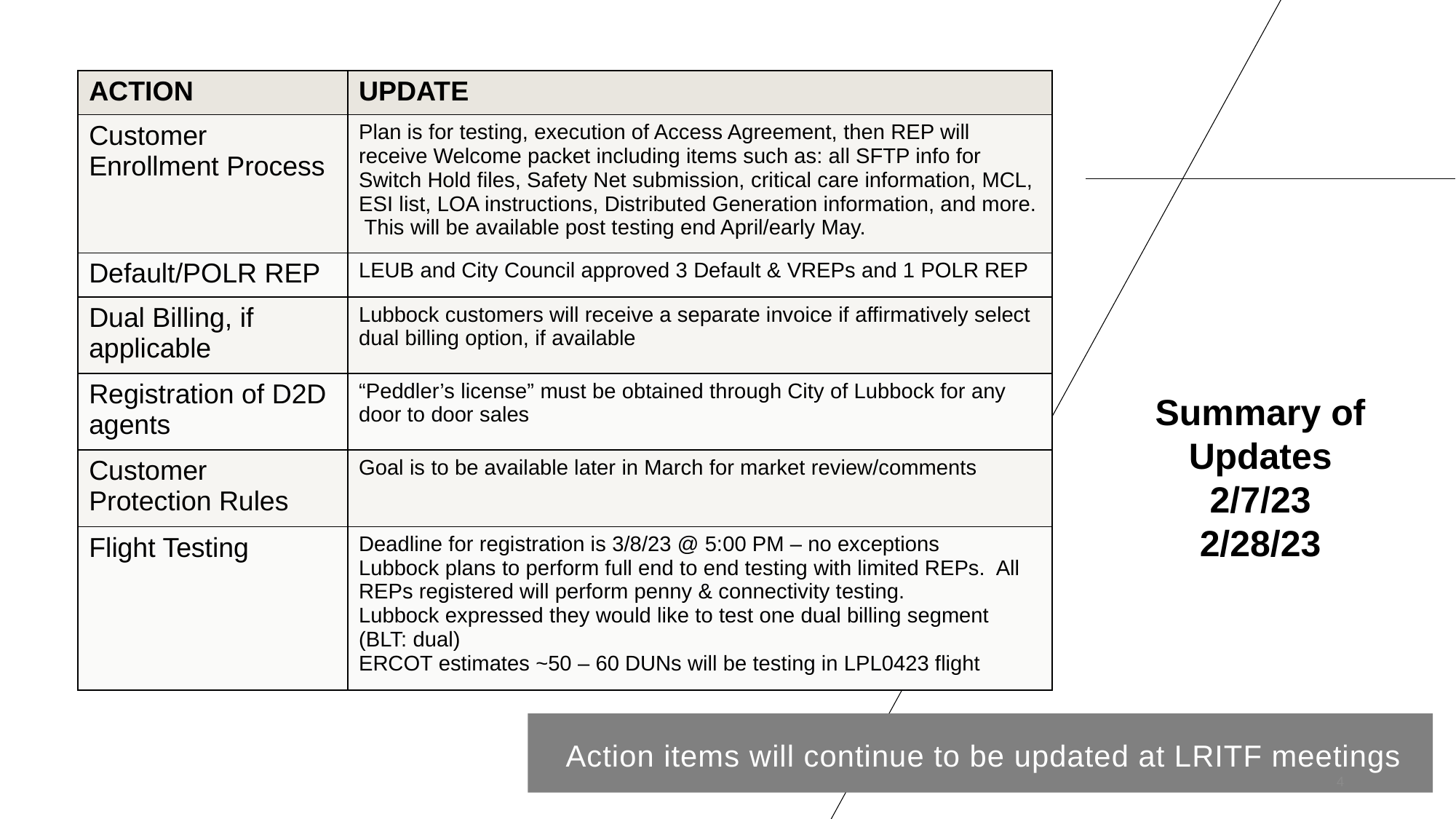

| ACTION | UPDATE |
| --- | --- |
| Customer Enrollment Process | Plan is for testing, execution of Access Agreement, then REP will receive Welcome packet including items such as: all SFTP info for Switch Hold files, Safety Net submission, critical care information, MCL, ESI list, LOA instructions, Distributed Generation information, and more. This will be available post testing end April/early May. |
| Default/POLR REP | LEUB and City Council approved 3 Default & VREPs and 1 POLR REP |
| Dual Billing, if applicable | Lubbock customers will receive a separate invoice if affirmatively select dual billing option, if available |
| Registration of D2D agents | “Peddler’s license” must be obtained through City of Lubbock for any door to door sales |
| Customer Protection Rules | Goal is to be available later in March for market review/comments |
| Flight Testing | Deadline for registration is 3/8/23 @ 5:00 PM – no exceptions Lubbock plans to perform full end to end testing with limited REPs. All REPs registered will perform penny & connectivity testing. Lubbock expressed they would like to test one dual billing segment (BLT: dual) ERCOT estimates ~50 – 60 DUNs will be testing in LPL0423 flight |
Summary of Updates
2/7/23
2/28/23
Action items will continue to be updated at LRITF meetings
4